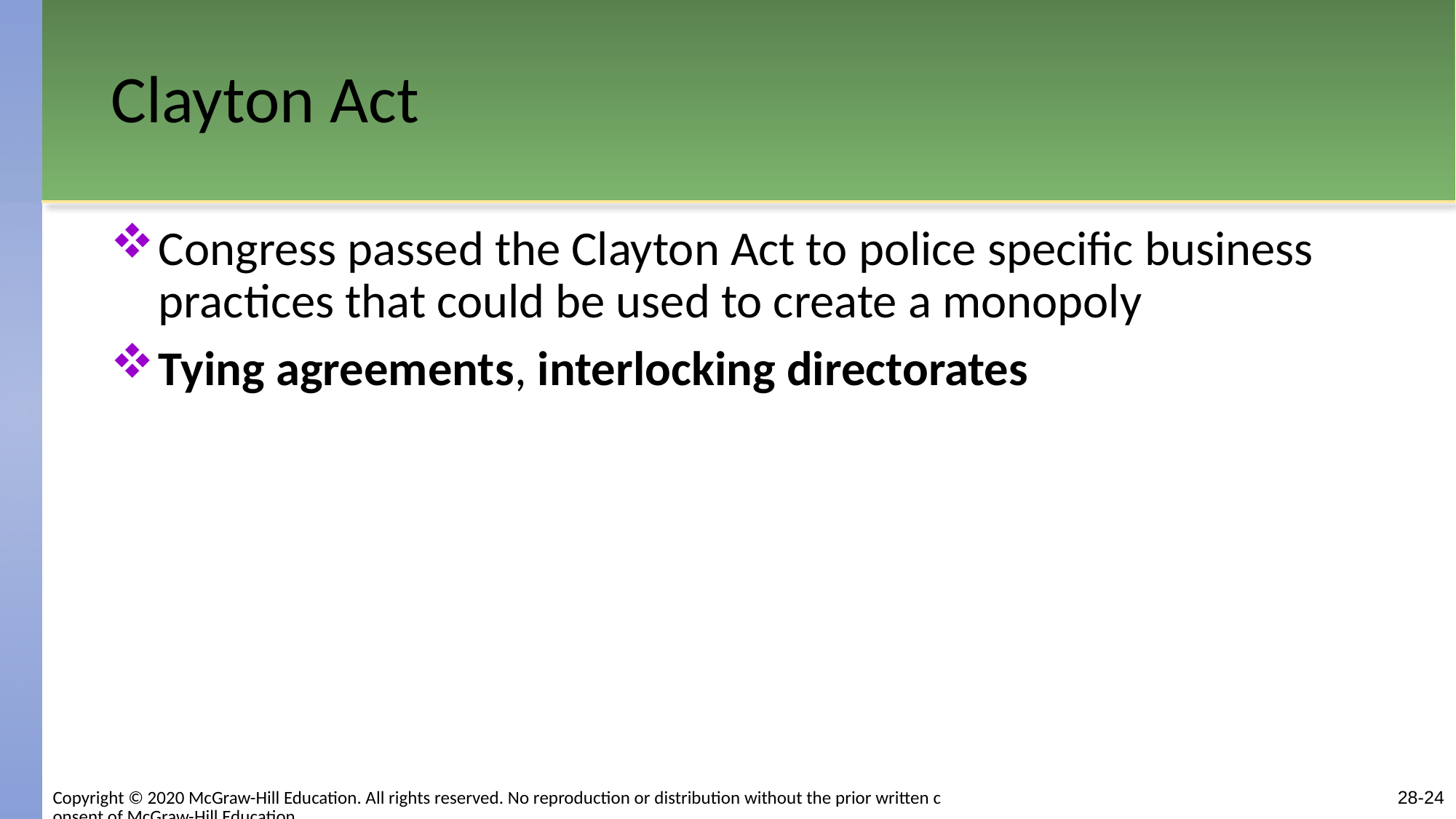

# Clayton Act
Congress passed the Clayton Act to police specific business practices that could be used to create a monopoly
Tying agreements, interlocking directorates
Copyright © 2020 McGraw-Hill Education. All rights reserved. No reproduction or distribution without the prior written consent of McGraw-Hill Education.
28-24